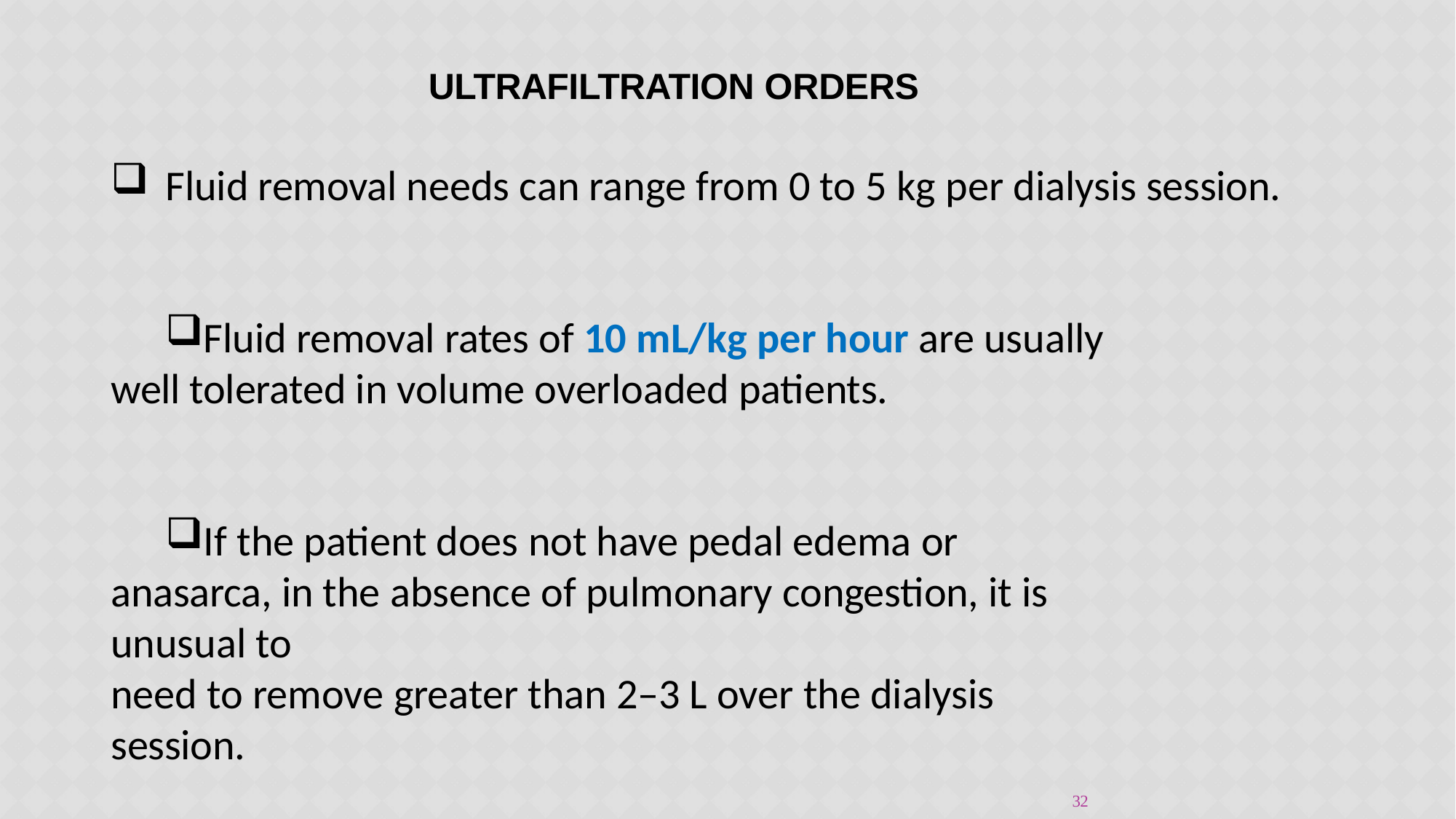

# Ultrafiltration orders
Fluid removal needs can range from 0 to 5 kg per dialysis session.

Fluid removal rates of 10 mL/kg per hour are usually well tolerated in volume overloaded patients.

If the patient does not have pedal edema or anasarca, in the absence of pulmonary congestion, it is unusual to
need to remove greater than 2–3 L over the dialysis session.
32